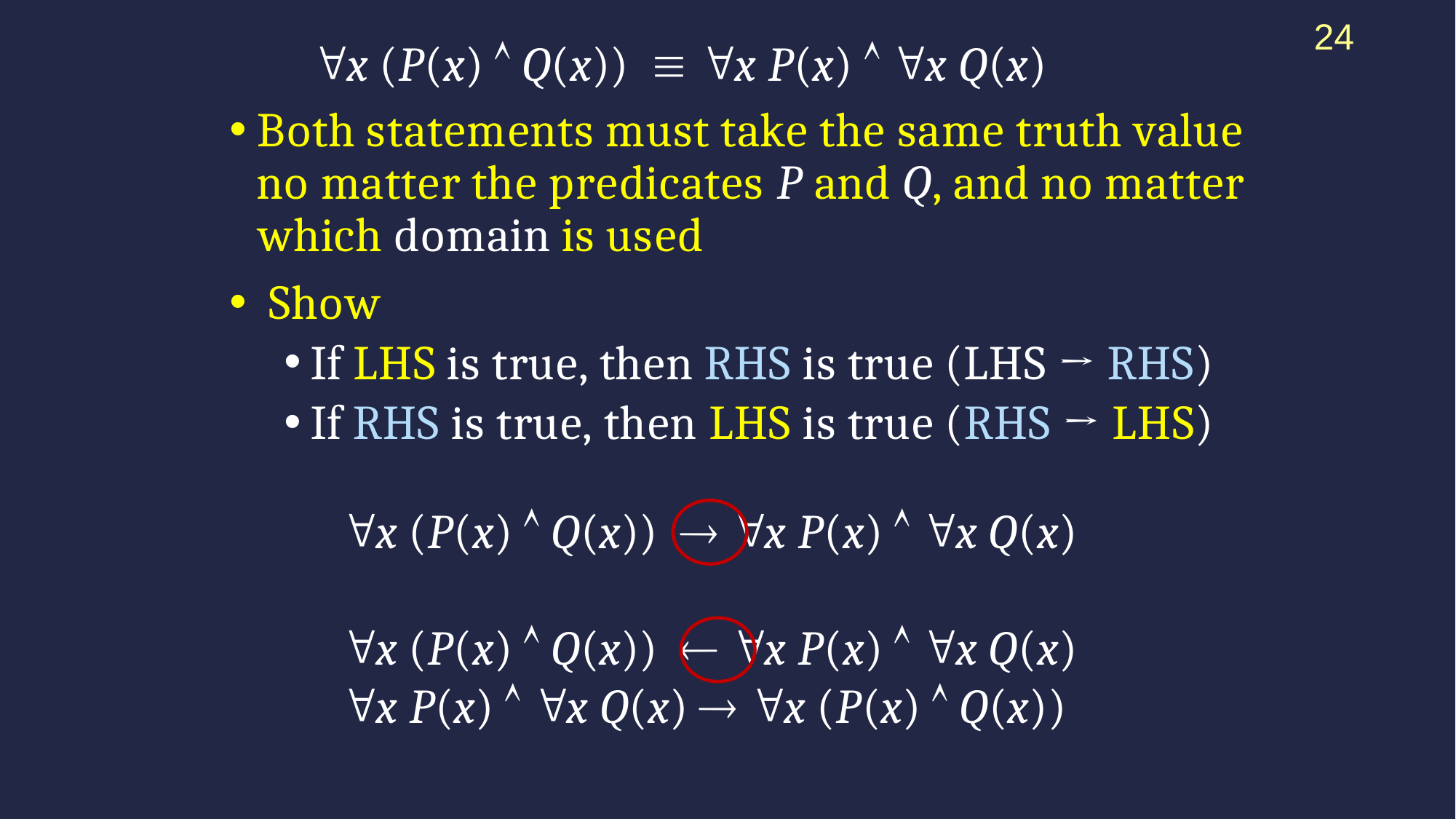

24
∀x (P(x) ∧ Q(x))  ≡ ∀x P(x) ∧ ∀x Q(x)
Both statements must take the same truth value no matter the predicates P and Q, and no matter which domain is used
 Show
If LHS is true, then RHS is true (LHS → RHS)
If RHS is true, then LHS is true (RHS → LHS)

∀x (P(x) ∧ Q(x))  → ∀x P(x) ∧ ∀x Q(x)

∀x (P(x) ∧ Q(x))  ← ∀x P(x) ∧ ∀x Q(x)
∀x P(x) ∧ ∀x Q(x) → ∀x (P(x) ∧ Q(x))